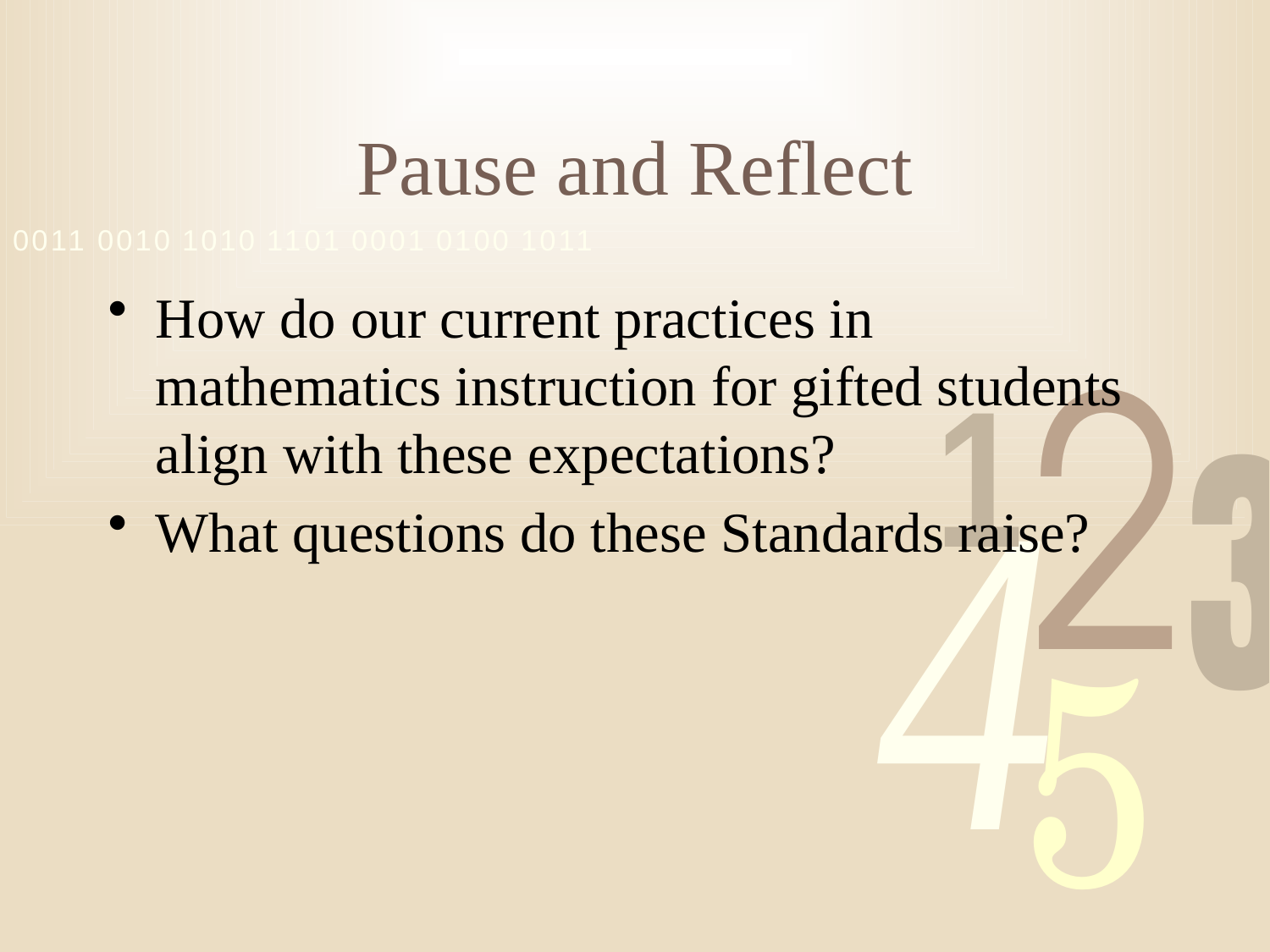

# Pause and Reflect
How do our current practices in mathematics instruction for gifted students align with these expectations?
What questions do these Standards raise?